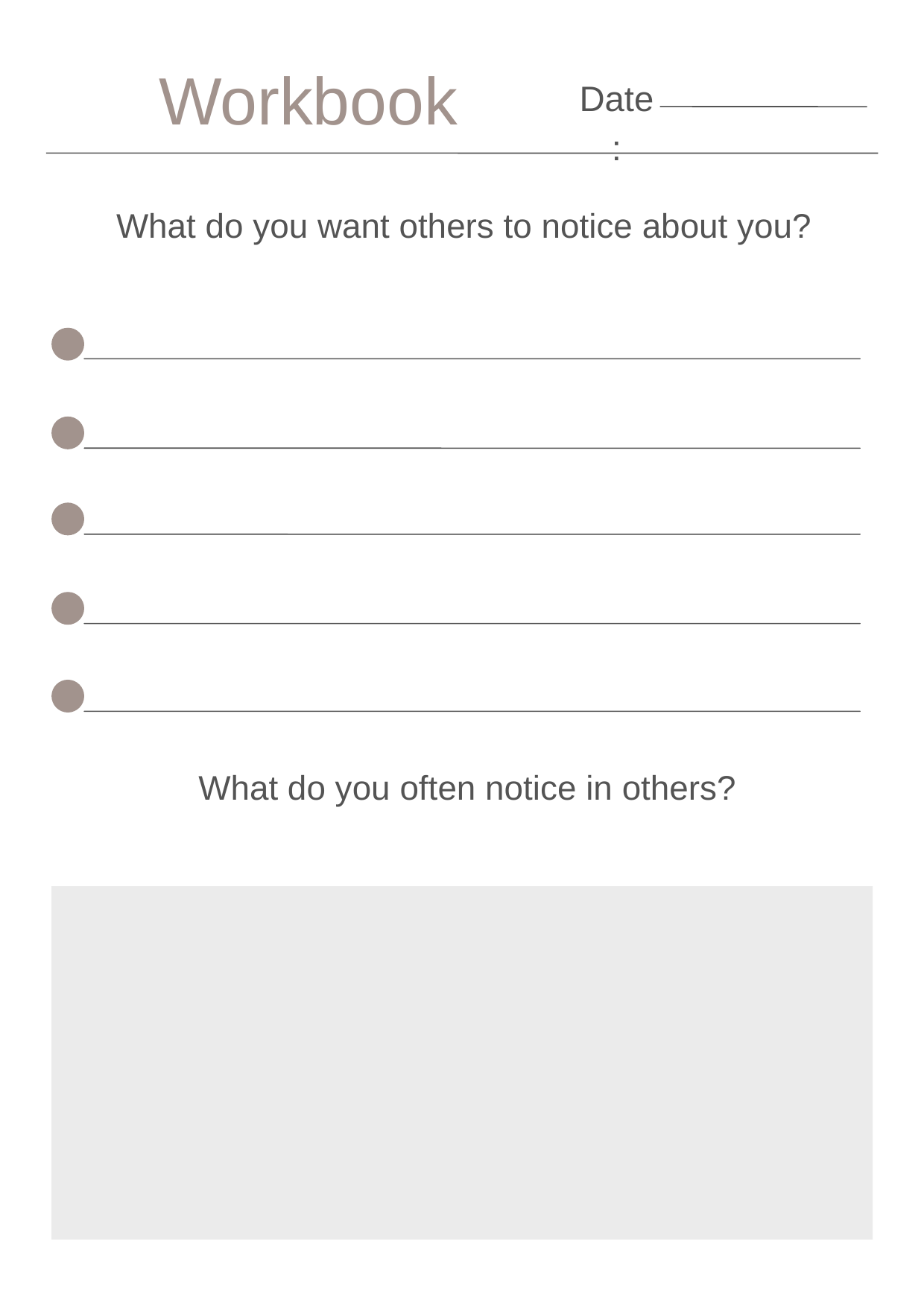

Workbook
Date:

What do you want others to notice about you?

What do you often notice in others?